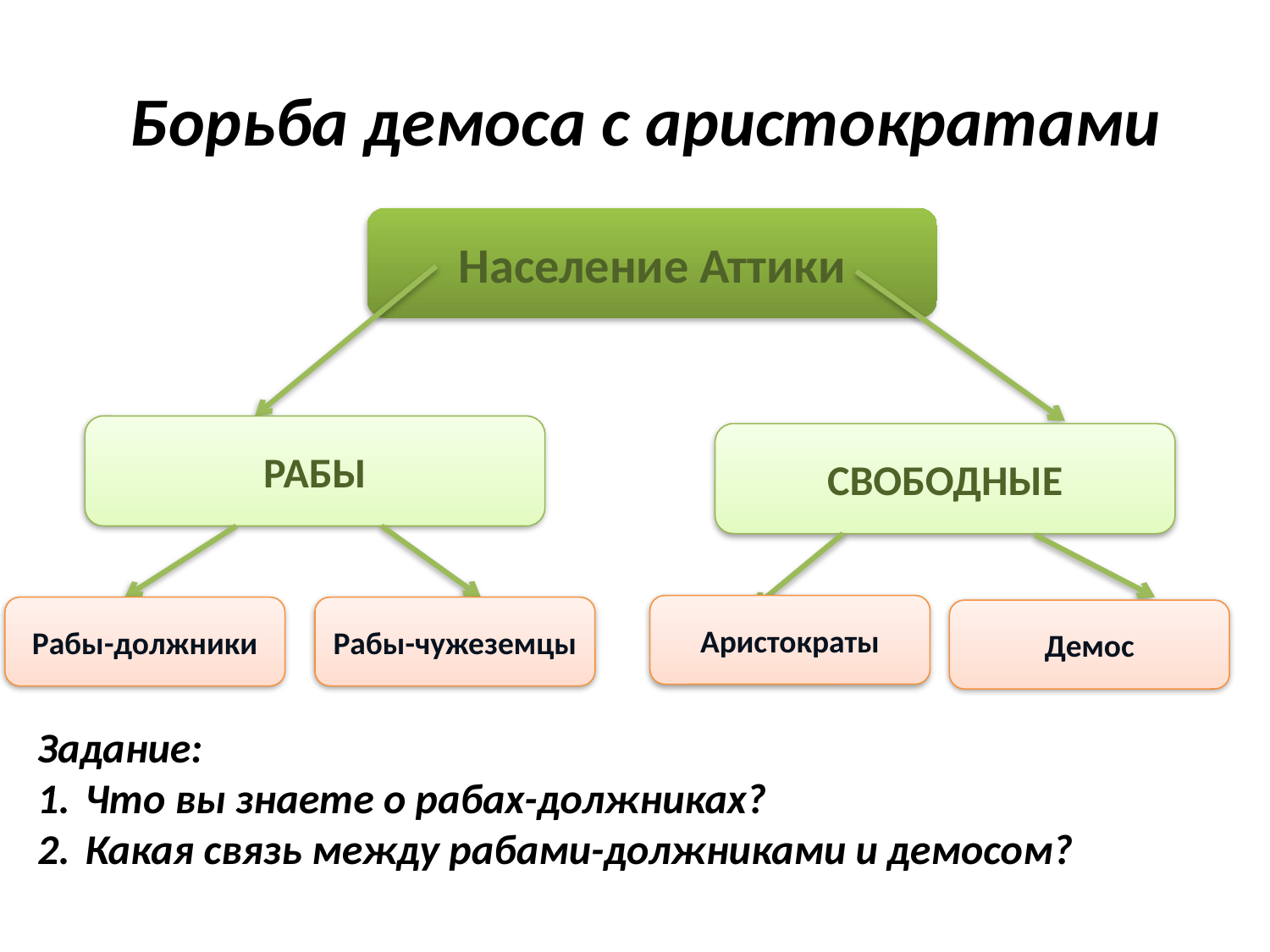

# Борьба демоса с аристократами
Население Аттики
РАБЫ
СВОБОДНЫЕ
Аристократы
Рабы-должники
Рабы-чужеземцы
Демос
Задание:
Что вы знаете о рабах-должниках?
Какая связь между рабами-должниками и демосом?